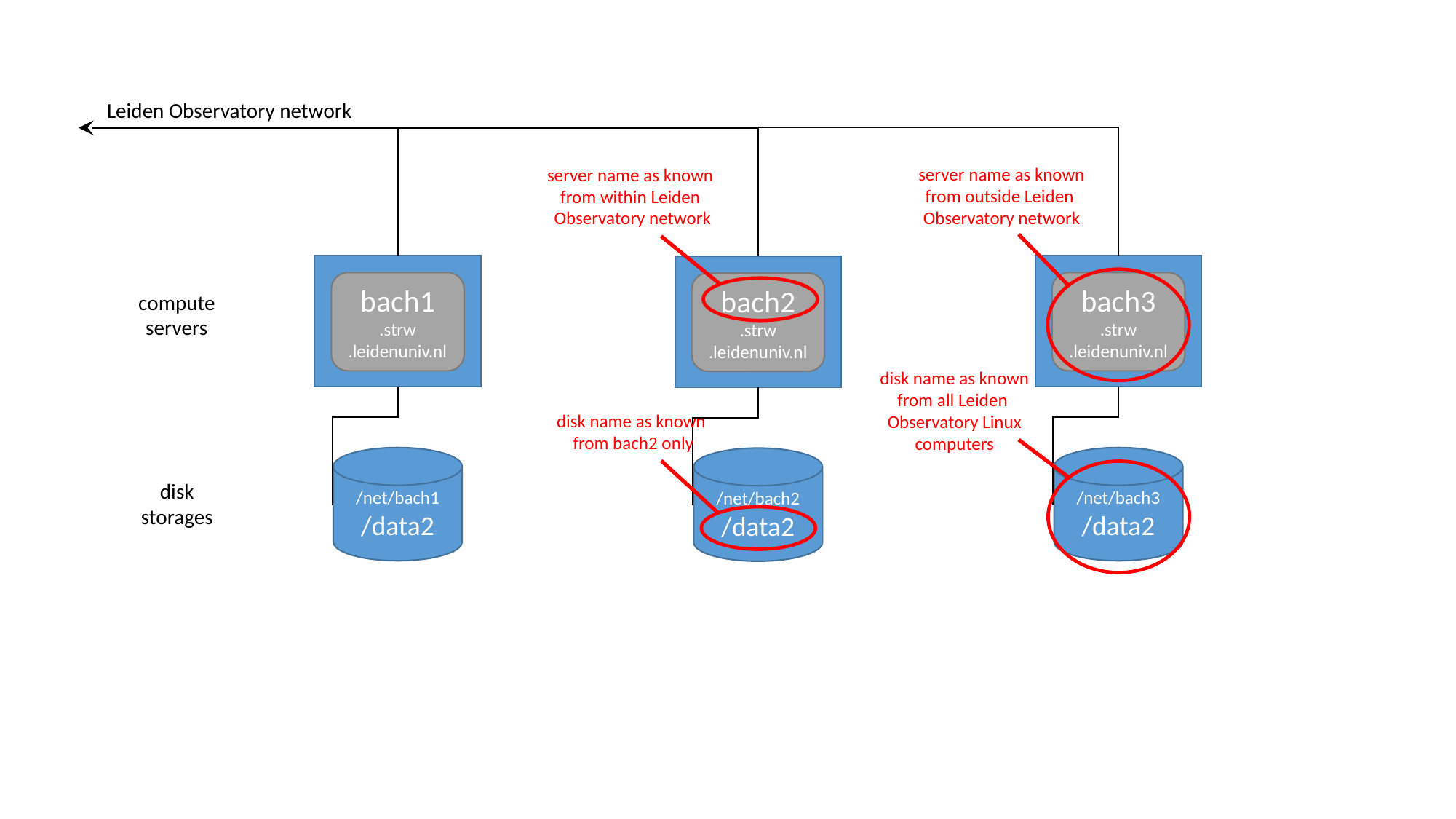

Leiden Observatory network
server name as known
from outside Leiden
Observatory network
server name as known
from within Leiden
Observatory network

bach3
.strw
.leidenuniv.nl
bach1
.strw
.leidenuniv.nl
bach2
.strw
.leidenuniv.nl

compute
servers
disk name as known
from all Leiden
Observatory Linux
computers
disk name as known
from bach2 only
/net/bach3
/data2
/net/bach1
/data2
/net/bach2
/data2

disk
storages